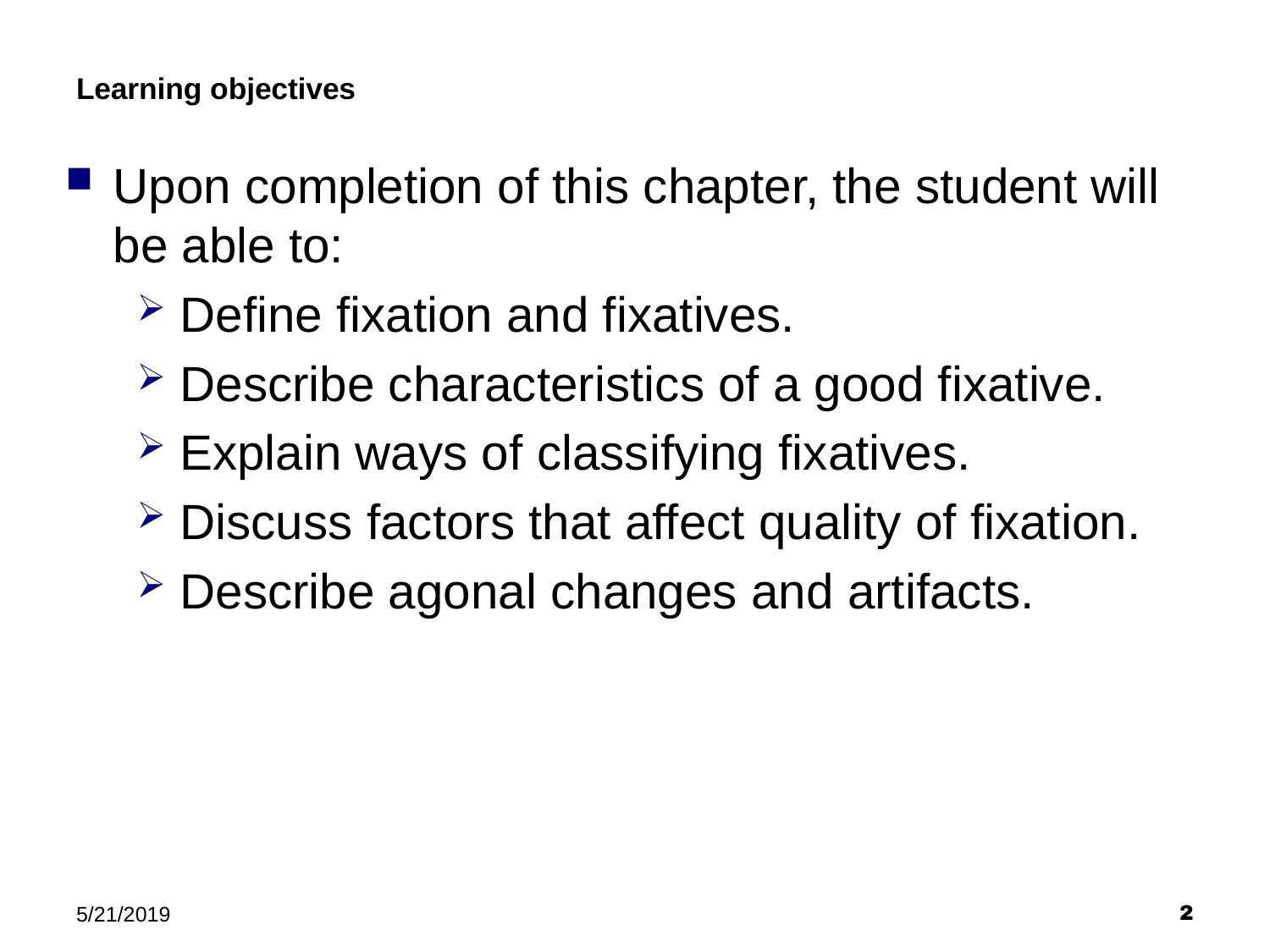

# Learning objectives
Upon completion of this chapter, the student will be able to:
 Define fixation and fixatives.
 Describe characteristics of a good fixative.
 Explain ways of classifying fixatives.
 Discuss factors that affect quality of fixation.
 Describe agonal changes and artifacts.
5/21/2019
2